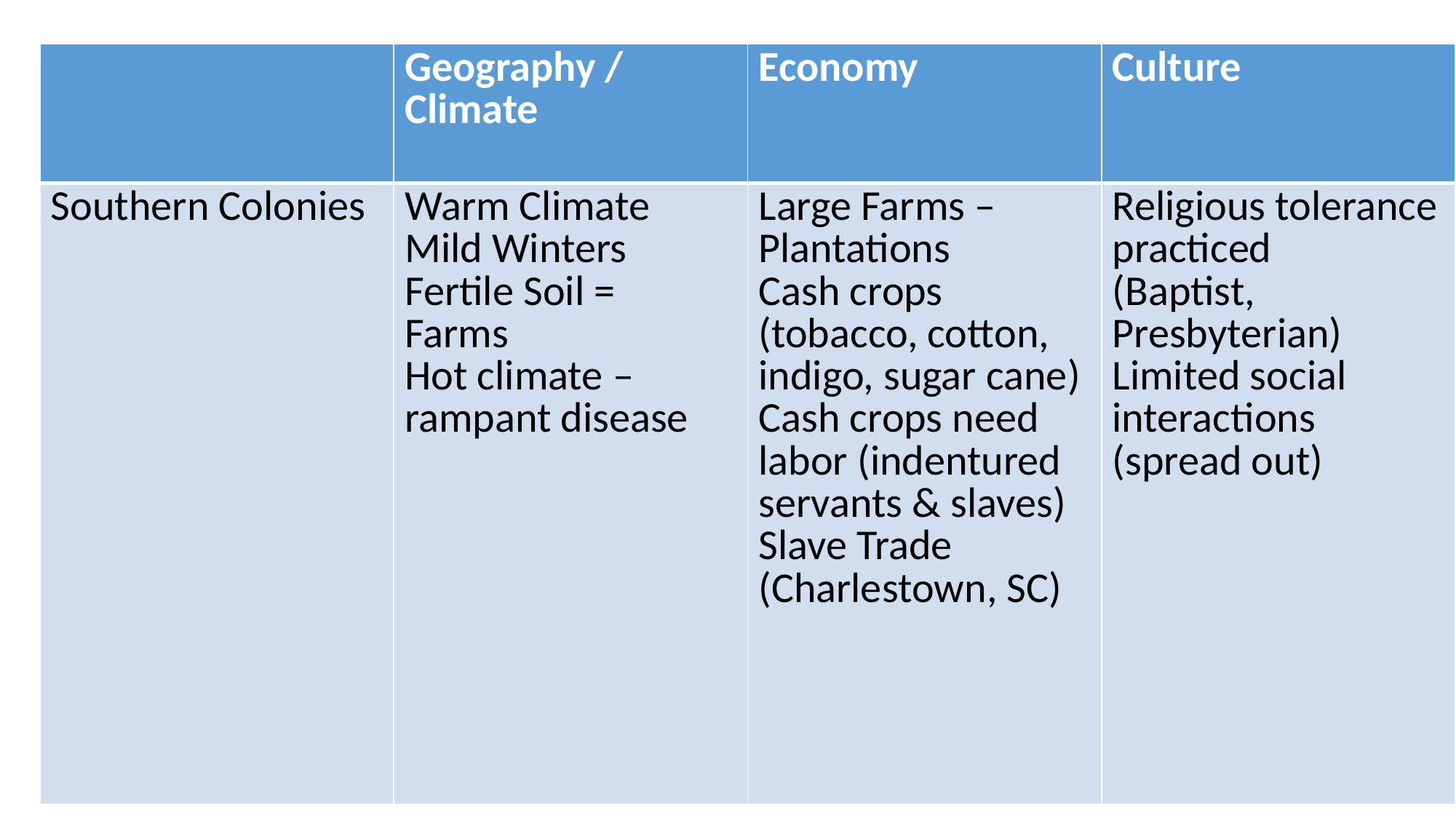

|  | Geography / Climate | Economy | Culture |
| --- | --- | --- | --- |
| Southern Colonies | Warm Climate Mild Winters Fertile Soil = Farms Hot climate – rampant disease | Large Farms – Plantations Cash crops (tobacco, cotton, indigo, sugar cane) Cash crops need labor (indentured servants & slaves) Slave Trade (Charlestown, SC) | Religious tolerance practiced (Baptist, Presbyterian) Limited social interactions (spread out) |
#